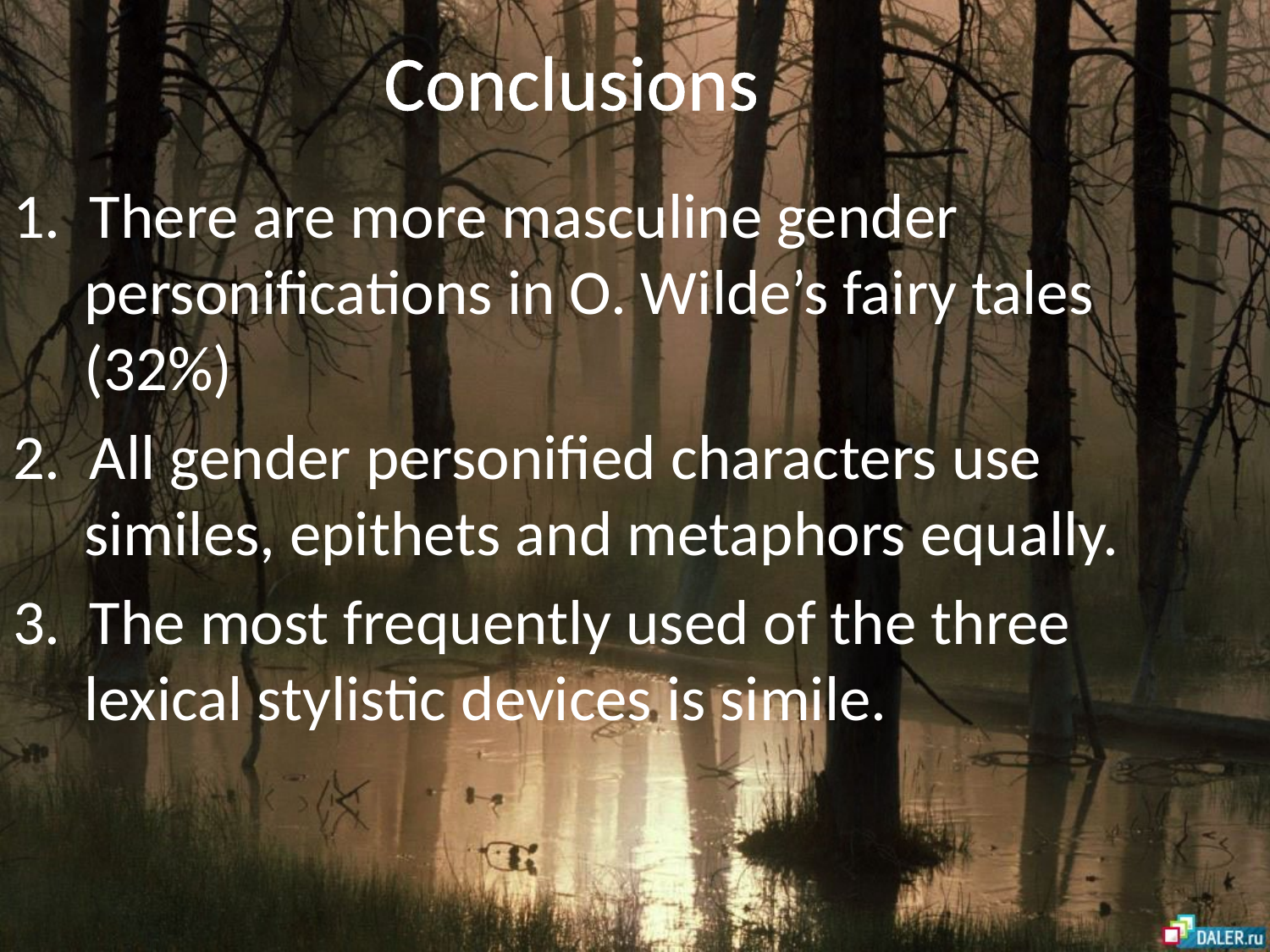

Conclusions
1.  There are more masculine gender personifications in O. Wilde’s fairy tales (32%)
2.  All gender personified characters use similes, epithets and metaphors equally.
3.  The most frequently used of the three lexical stylistic devices is simile.